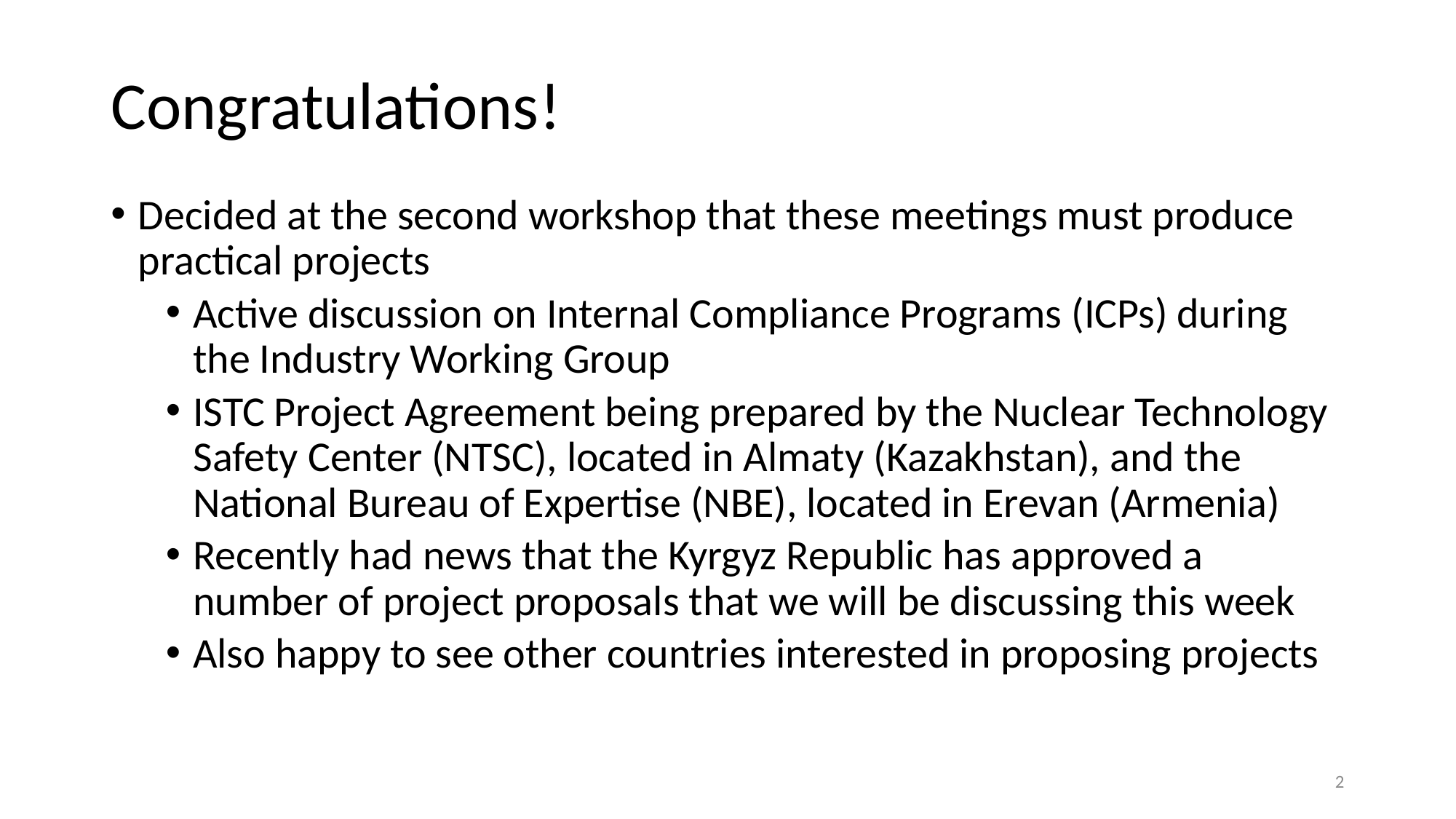

# Congratulations!
Decided at the second workshop that these meetings must produce practical projects
Active discussion on Internal Compliance Programs (ICPs) during the Industry Working Group
ISTC Project Agreement being prepared by the Nuclear Technology Safety Center (NTSC), located in Almaty (Kazakhstan), and the National Bureau of Expertise (NBE), located in Erevan (Armenia)
Recently had news that the Kyrgyz Republic has approved a number of project proposals that we will be discussing this week
Also happy to see other countries interested in proposing projects

2